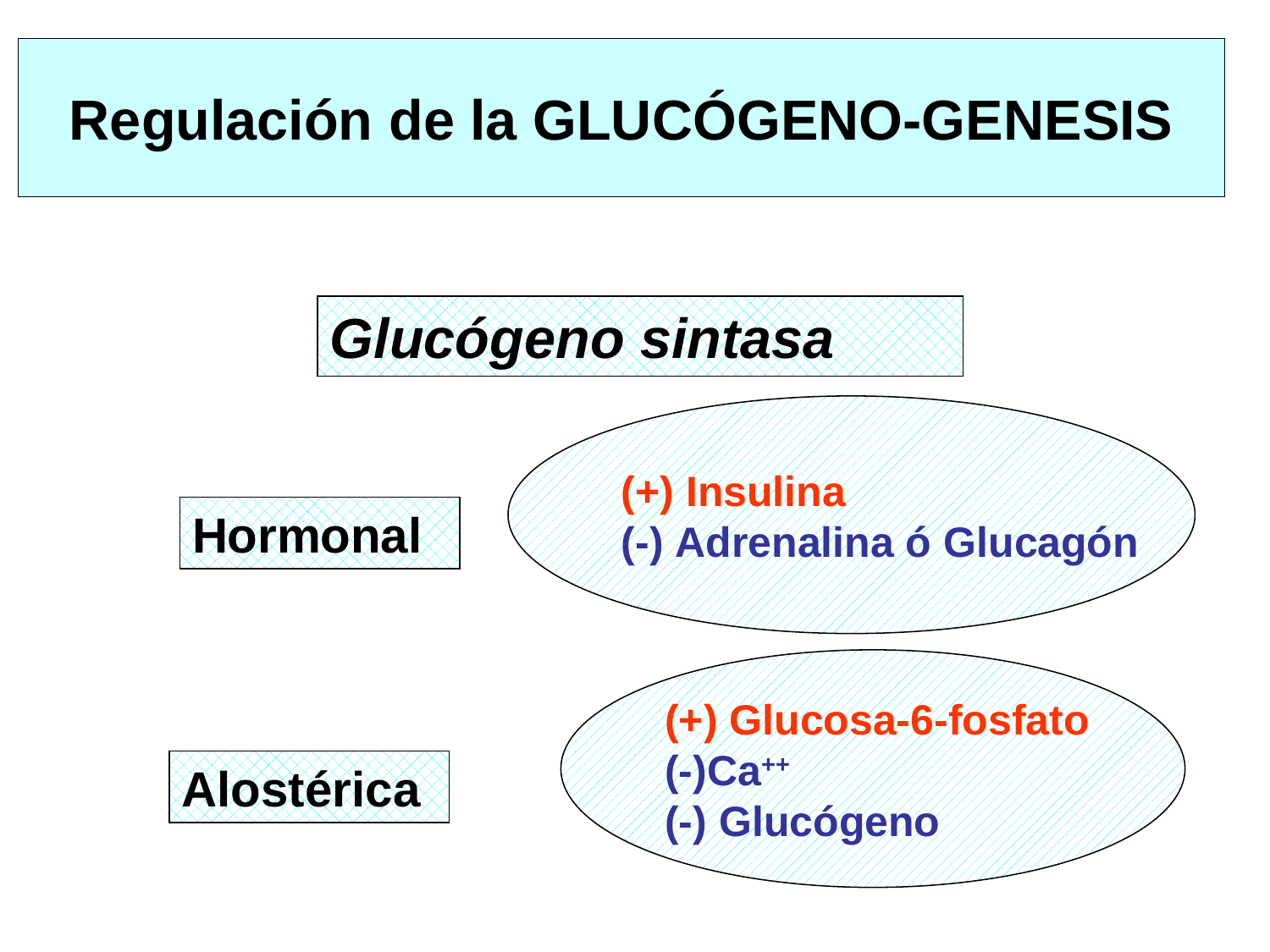

# Regulación de la GLUCÓGENO-GENESIS
Glucógeno sintasa
(+) Insulina
(-) Adrenalina ó Glucagón
Hormonal
(+) Glucosa-6-fosfato
(-)Ca++
(-) Glucógeno
Alostérica